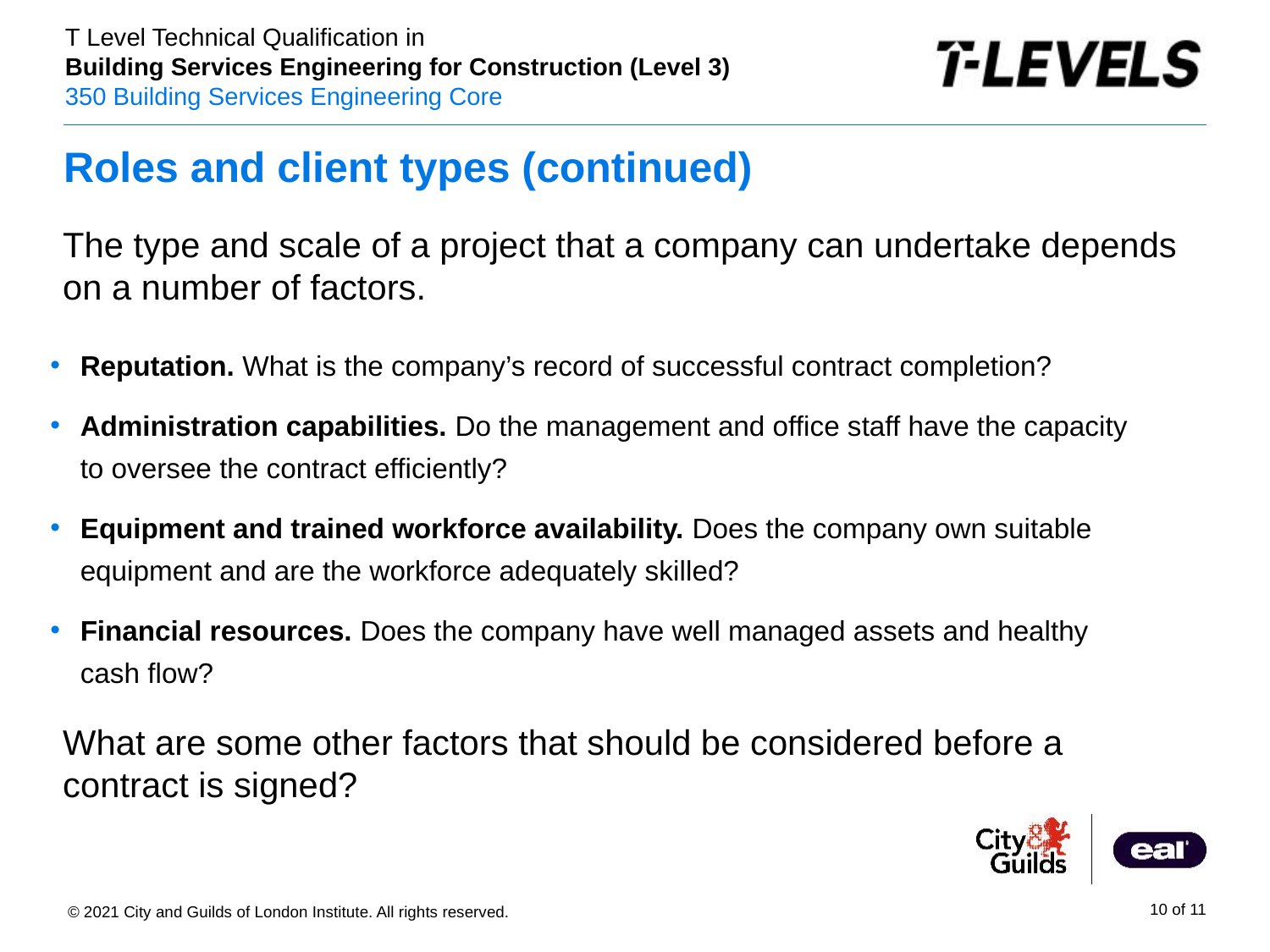

# Roles and client types (continued)
The type and scale of a project that a company can undertake depends on a number of factors.
Reputation. What is the company’s record of successful contract completion?
Administration capabilities. Do the management and office staff have the capacity to oversee the contract efficiently?
Equipment and trained workforce availability. Does the company own suitable equipment and are the workforce adequately skilled?
Financial resources. Does the company have well managed assets and healthy cash flow?
What are some other factors that should be considered before a contract is signed?